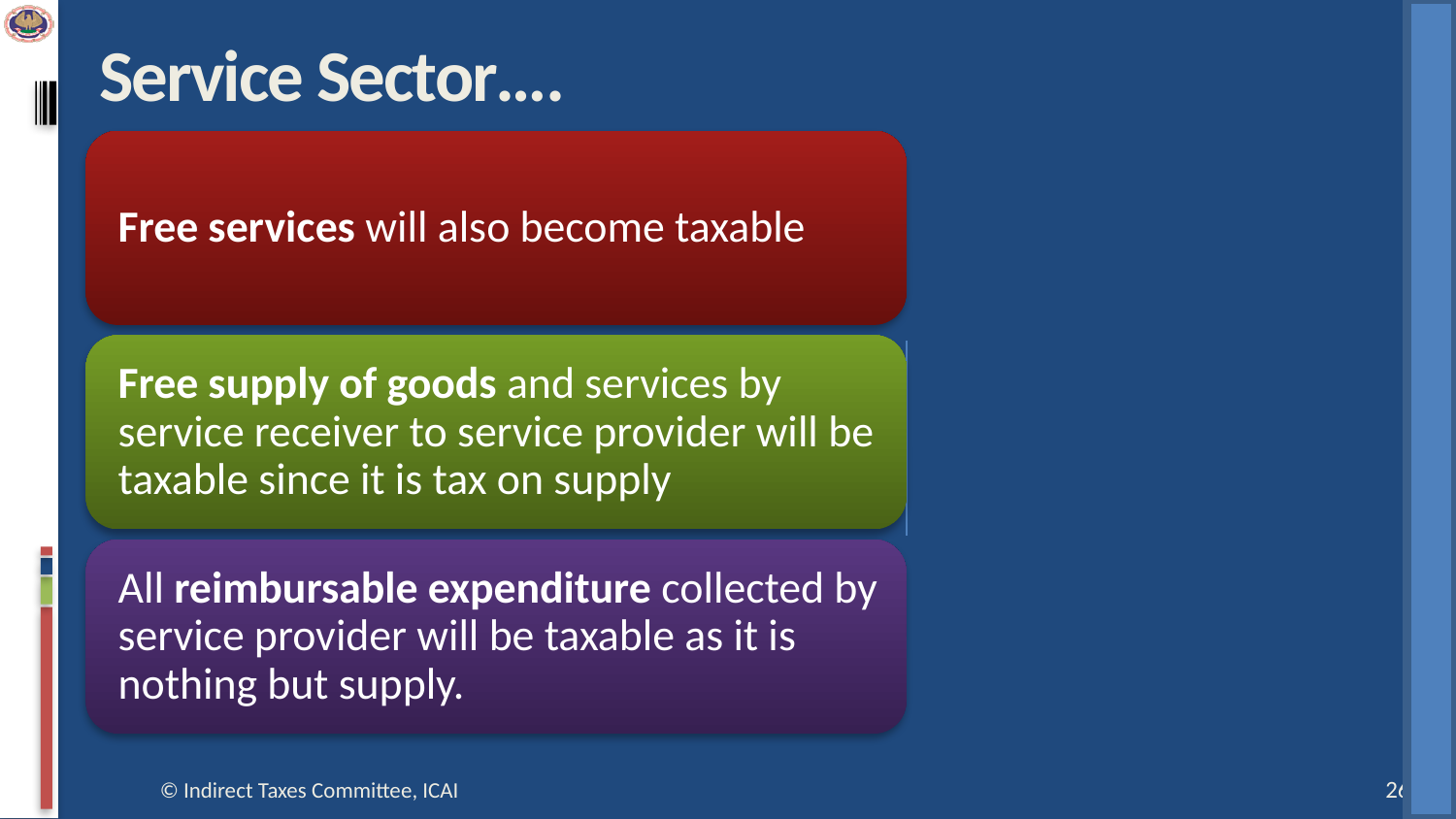

# Service Sector….
Free services will also become taxable
Free supply of goods and services by service receiver to service provider will be taxable since it is tax on supply
All reimbursable expenditure collected by service provider will be taxable as it is nothing but supply.
© Indirect Taxes Committee, ICAI
26